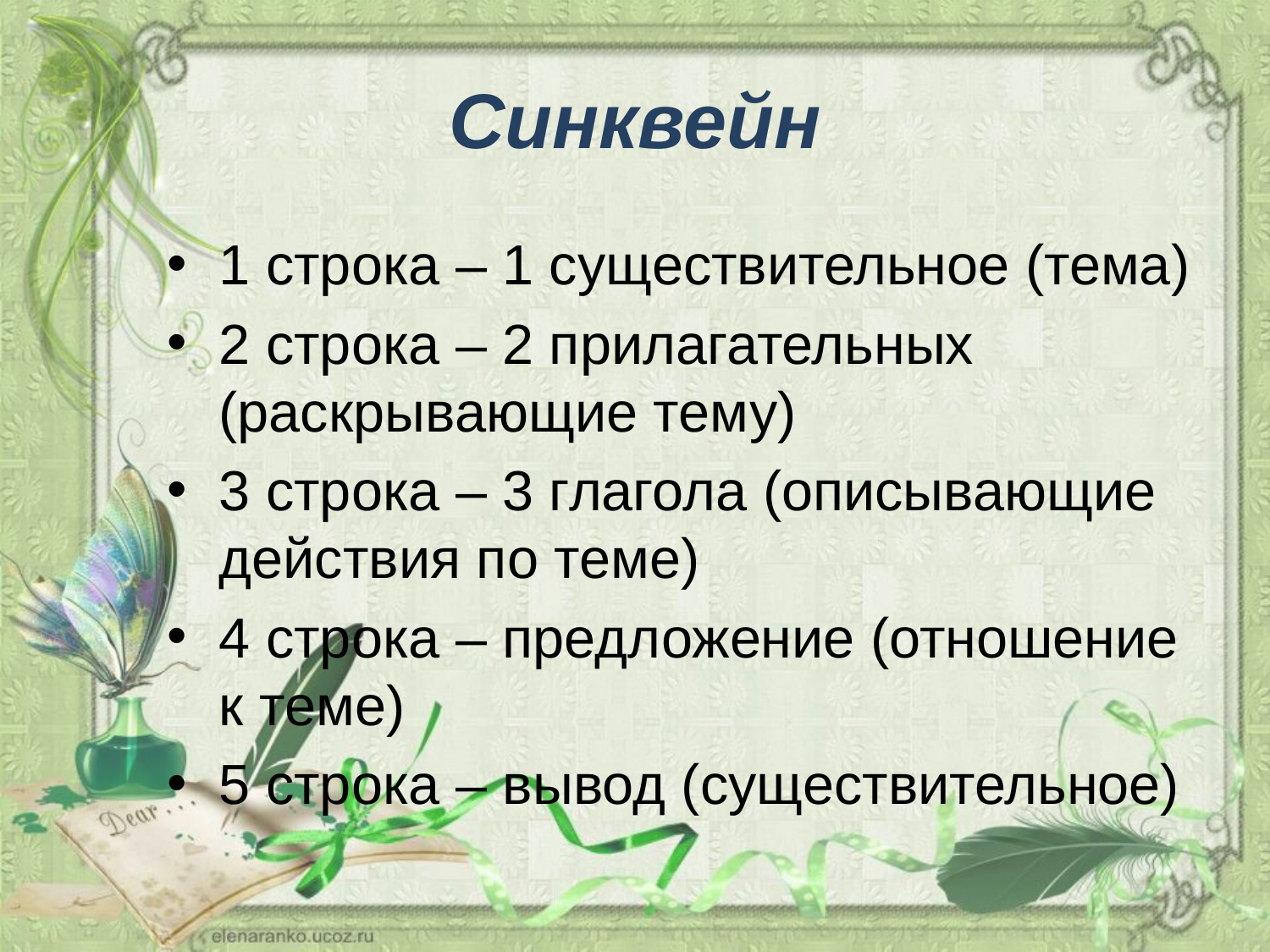

# Синквейн
1 строка – 1 существительное (тема)
2 строка – 2 прилагательных (раскрывающие тему)
3 строка – 3 глагола (описывающие действия по теме)
4 строка – предложение (отношение к теме)
5 строка – вывод (существительное)